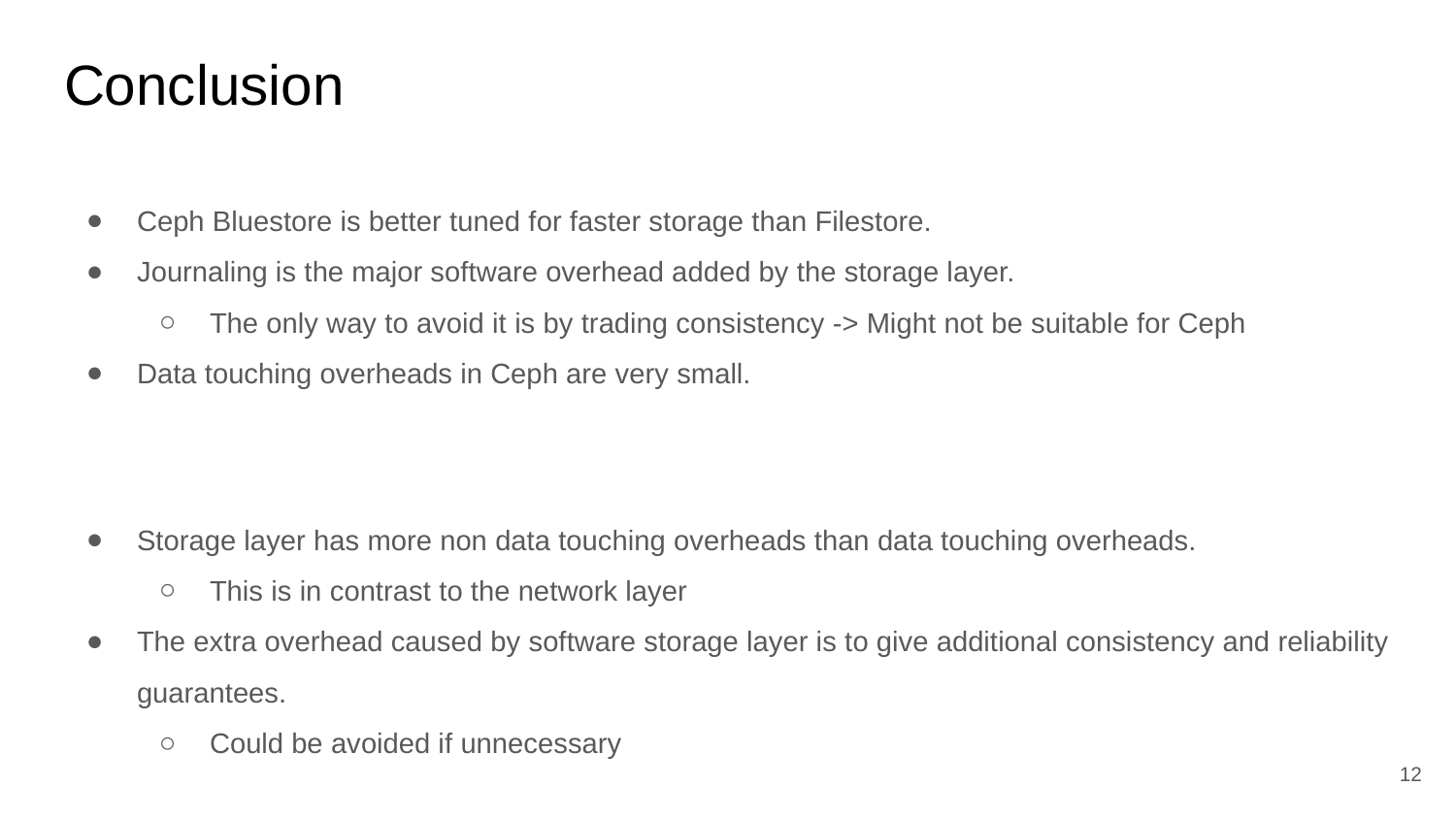

# Conclusion
Ceph Bluestore is better tuned for faster storage than Filestore.
Journaling is the major software overhead added by the storage layer.
The only way to avoid it is by trading consistency -> Might not be suitable for Ceph
Data touching overheads in Ceph are very small.

Storage layer has more non data touching overheads than data touching overheads.
This is in contrast to the network layer
The extra overhead caused by software storage layer is to give additional consistency and reliability guarantees.
Could be avoided if unnecessary

12